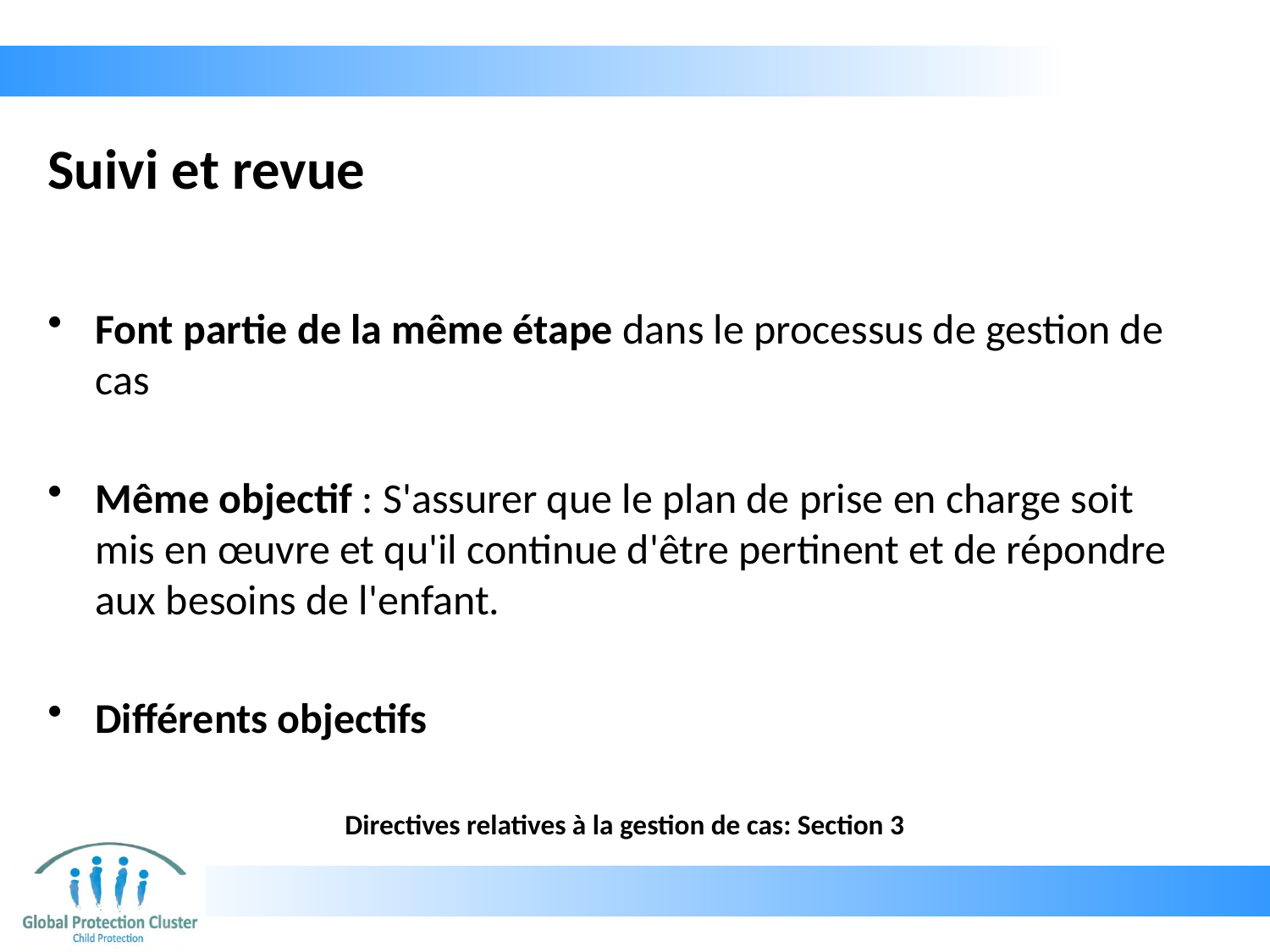

# Suivi et revue

Font partie de la même étape dans le processus de gestion de cas

Même objectif : S'assurer que le plan de prise en charge soit mis en œuvre et qu'il continue d'être pertinent et de répondre aux besoins de l'enfant.

Différents objectifs

Directives relatives à la gestion de cas: Section 3